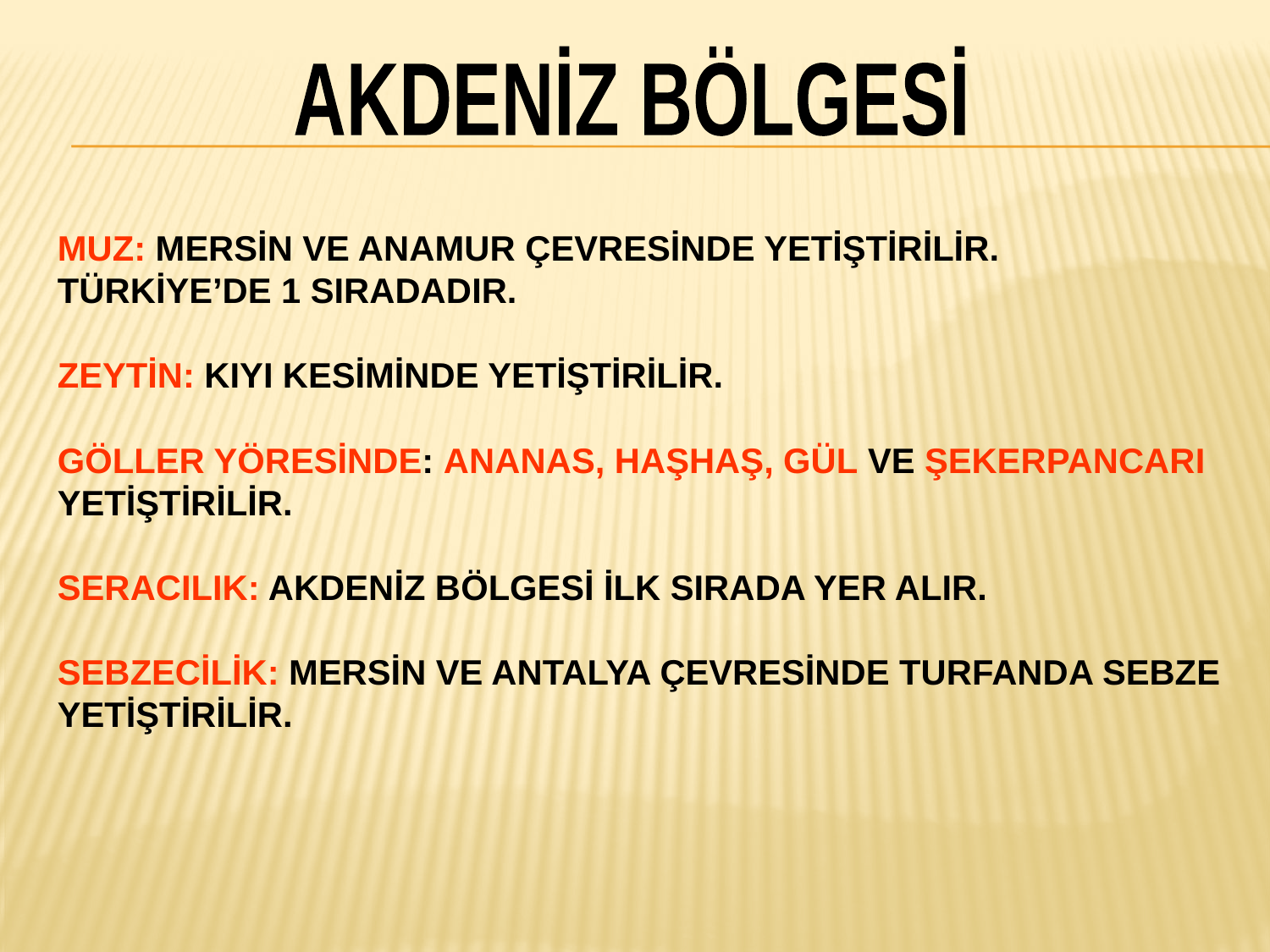

AKDENİZ BÖLGESİ
MUZ: MERSİN VE ANAMUR ÇEVRESİNDE YETİŞTİRİLİR. TÜRKİYE’DE 1 SIRADADIR.
ZEYTİN: KIYI KESİMİNDE YETİŞTİRİLİR.
GÖLLER YÖRESİNDE: ANANAS, HAŞHAŞ, GÜL VE ŞEKERPANCARI YETİŞTİRİLİR.
SERACILIK: AKDENİZ BÖLGESİ İLK SIRADA YER ALIR.
SEBZECİLİK: MERSİN VE ANTALYA ÇEVRESİNDE TURFANDA SEBZE YETİŞTİRİLİR.